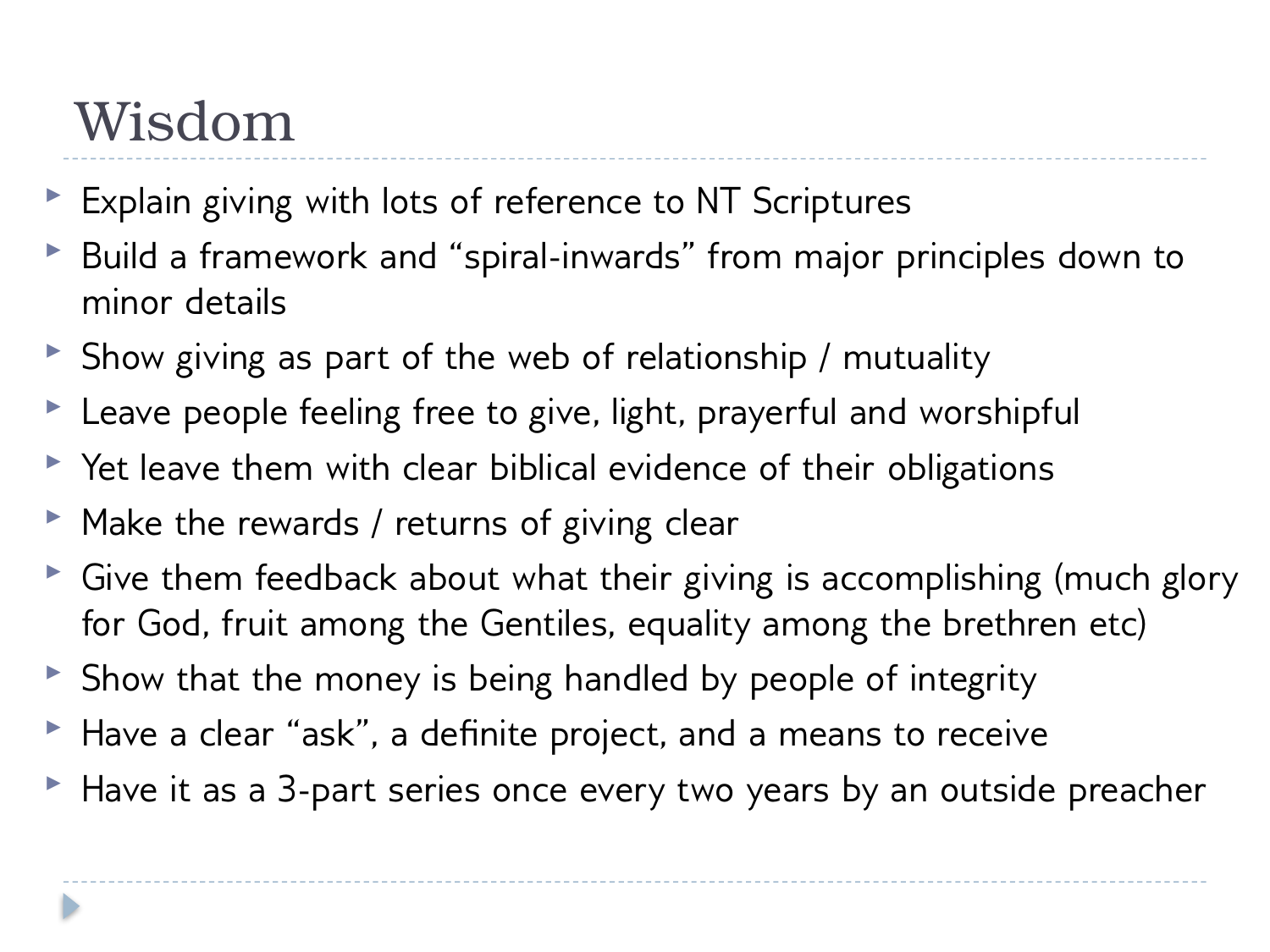

# Wisdom
Explain giving with lots of reference to NT Scriptures
Build a framework and “spiral-inwards” from major principles down to minor details
Show giving as part of the web of relationship / mutuality
Leave people feeling free to give, light, prayerful and worshipful
Yet leave them with clear biblical evidence of their obligations
Make the rewards / returns of giving clear
Give them feedback about what their giving is accomplishing (much glory for God, fruit among the Gentiles, equality among the brethren etc)
Show that the money is being handled by people of integrity
Have a clear “ask”, a definite project, and a means to receive
Have it as a 3-part series once every two years by an outside preacher